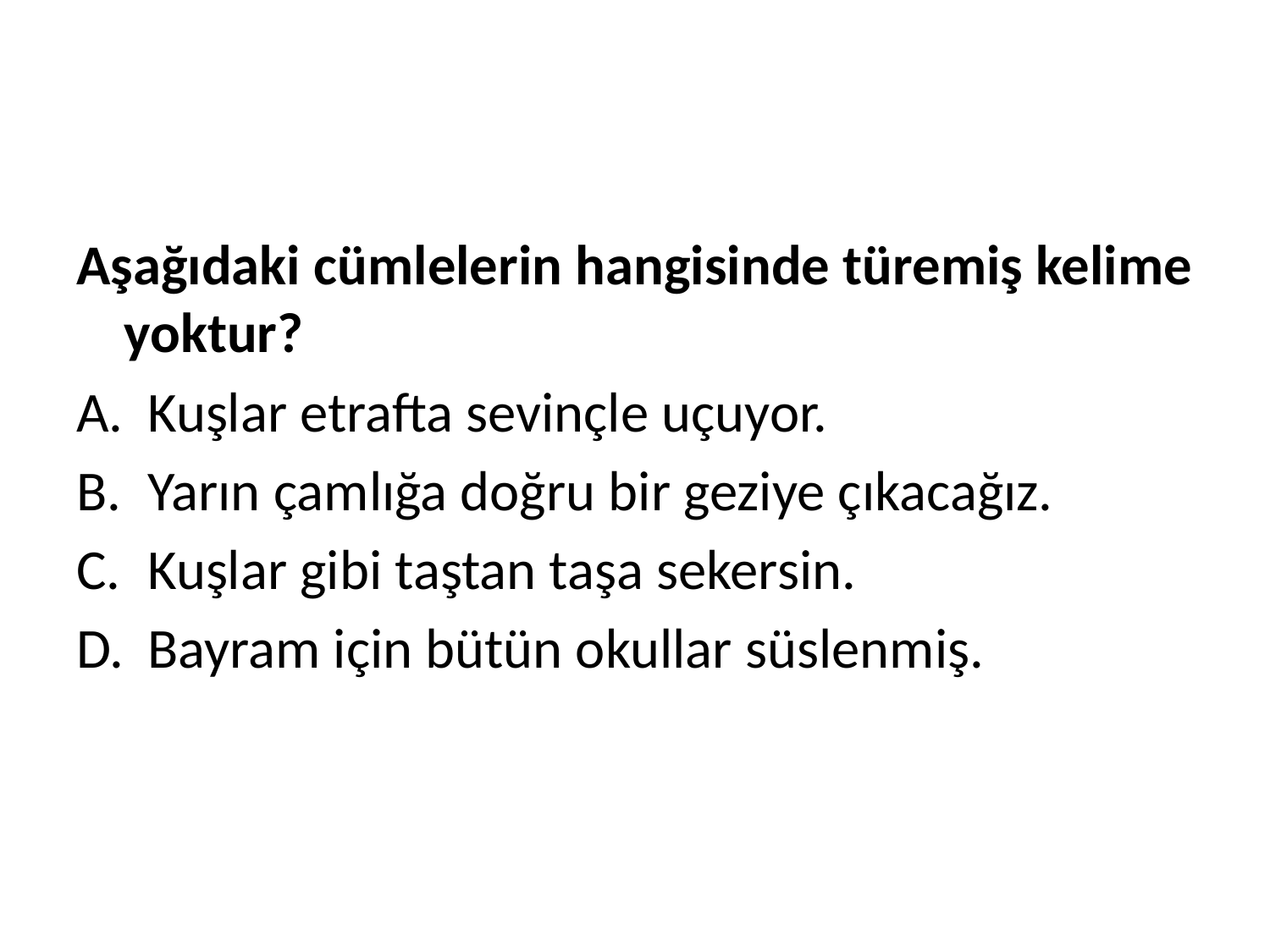

#
Aşağıdaki cümlelerin hangisinde türemiş kelime yoktur?
Kuşlar etrafta sevinçle uçuyor.
Yarın çamlığa doğru bir geziye çıkacağız.
Kuşlar gibi taştan taşa sekersin.
Bayram için bütün okullar süslenmiş.